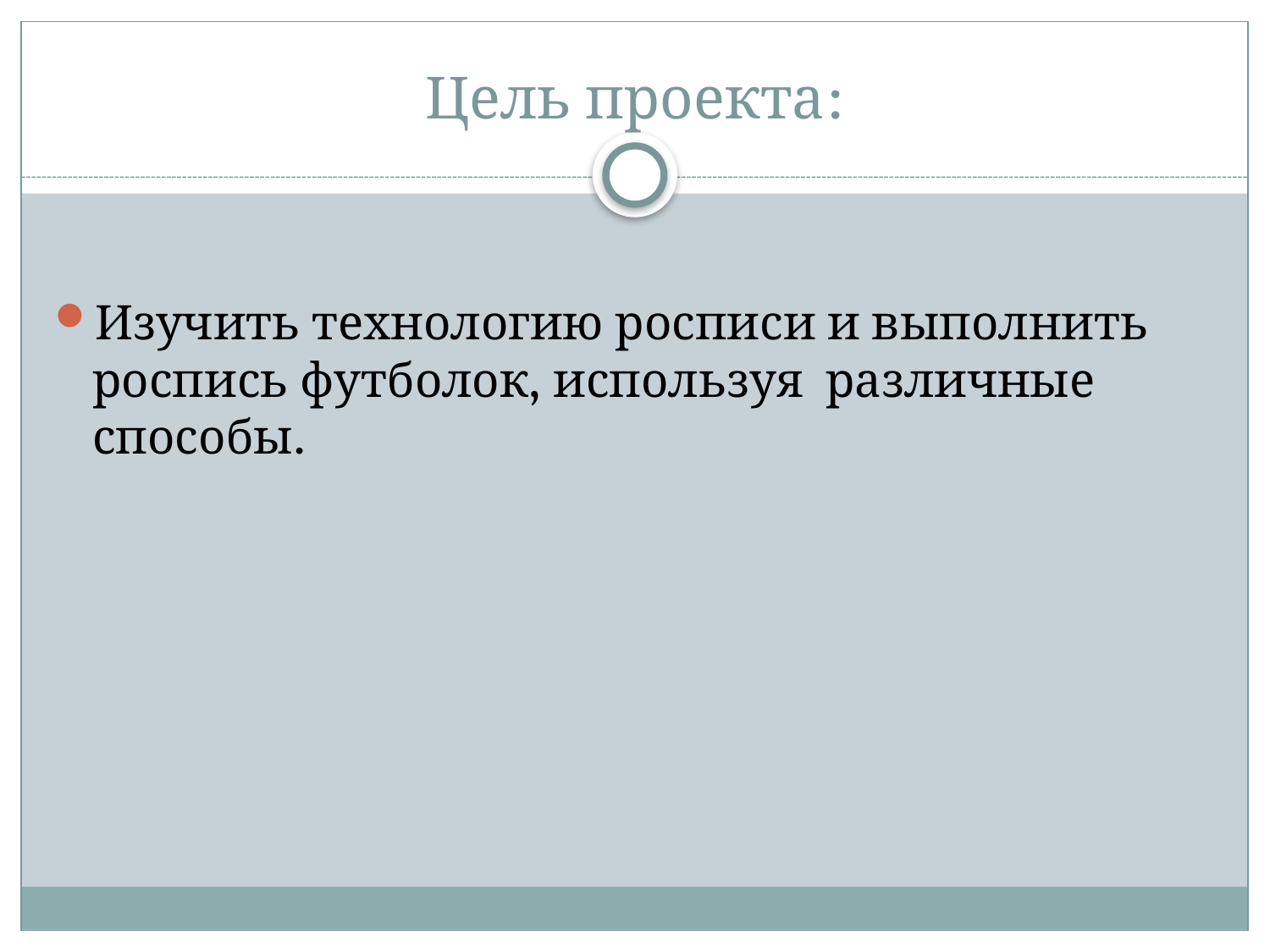

# Цель проекта:
Изучить технологию росписи и выполнить роспись футболок, используя  различные способы.